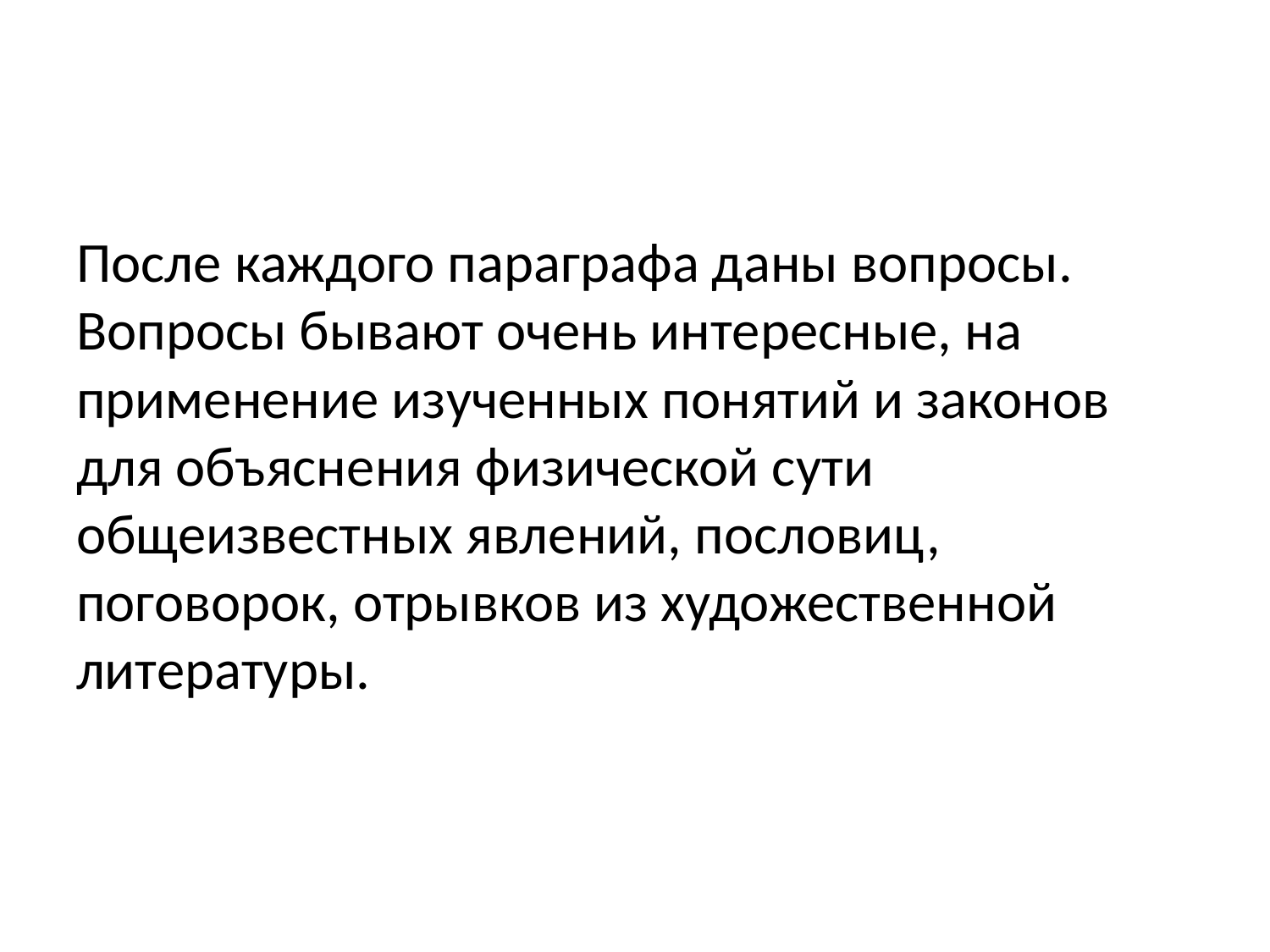

# После каждого параграфа даны вопросы. Вопросы бывают очень интересные, на применение изученных понятий и законов для объяснения физической сути общеизвестных явлений, пословиц, поговорок, отрывков из художественной литературы.